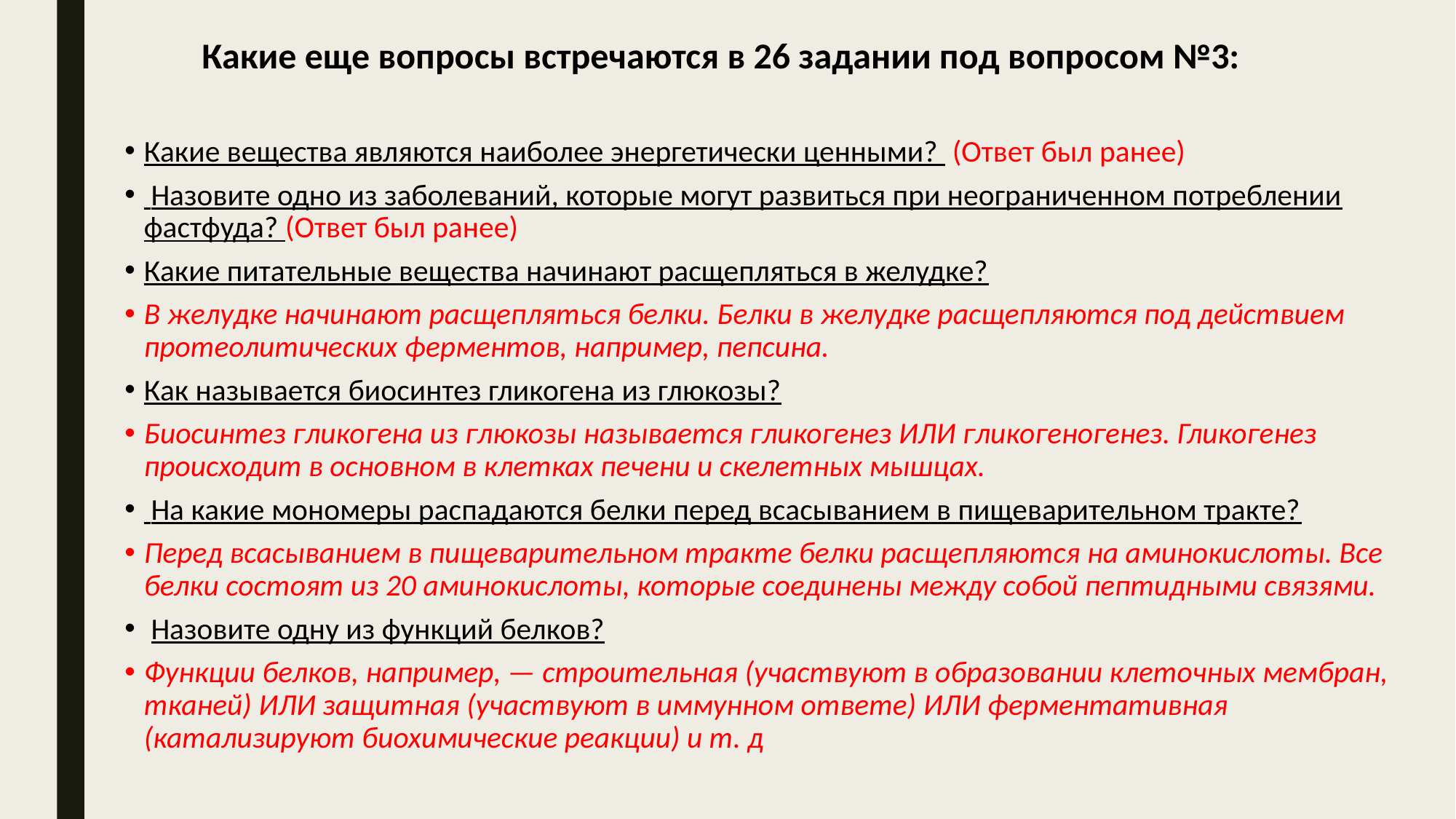

Какие еще вопросы встречаются в 26 задании под вопросом №3:
Какие вещества являются наиболее энергетически ценными?  (Ответ был ранее)
 Назовите одно из заболеваний, которые могут развиться при неограниченном потреблении фастфуда? (Ответ был ранее)
Какие питательные вещества начинают расщепляться в желудке?
В желудке начинают расщепляться белки. Белки в желудке расщепляются под действием протеолитических ферментов, например, пепсина.
Как называется биосинтез гликогена из глюкозы?
Биосинтез гликогена из глюкозы называется гликогенез ИЛИ гликогеногенез. Гликогенез происходит в основном в клетках печени и скелетных мышцах.
 На какие мономеры распадаются белки перед всасыванием в пищеварительном тракте?
Перед всасыванием в пищеварительном тракте белки расщепляются на аминокислоты. Все белки состоят из 20 аминокислоты, которые соединены между собой пептидными связями.
 Назовите одну из функций белков?
Функции белков, например, — строительная (участвуют в образовании клеточных мембран, тканей) ИЛИ защитная (участвуют в иммунном ответе) ИЛИ ферментативная (катализируют биохимические реакции) и т. д